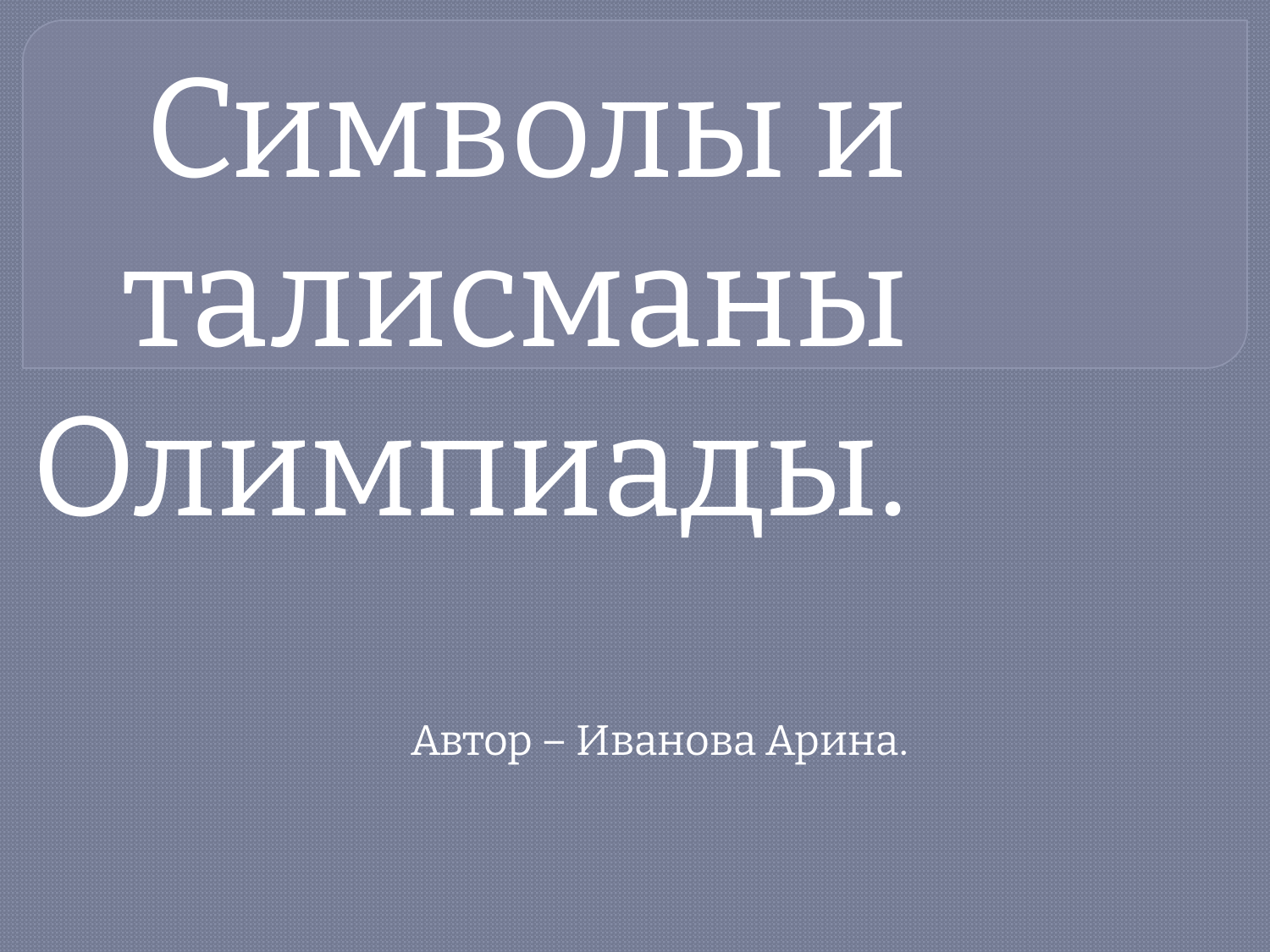

Символы и талисманы Олимпиады.

Автор – Иванова Арина.
#